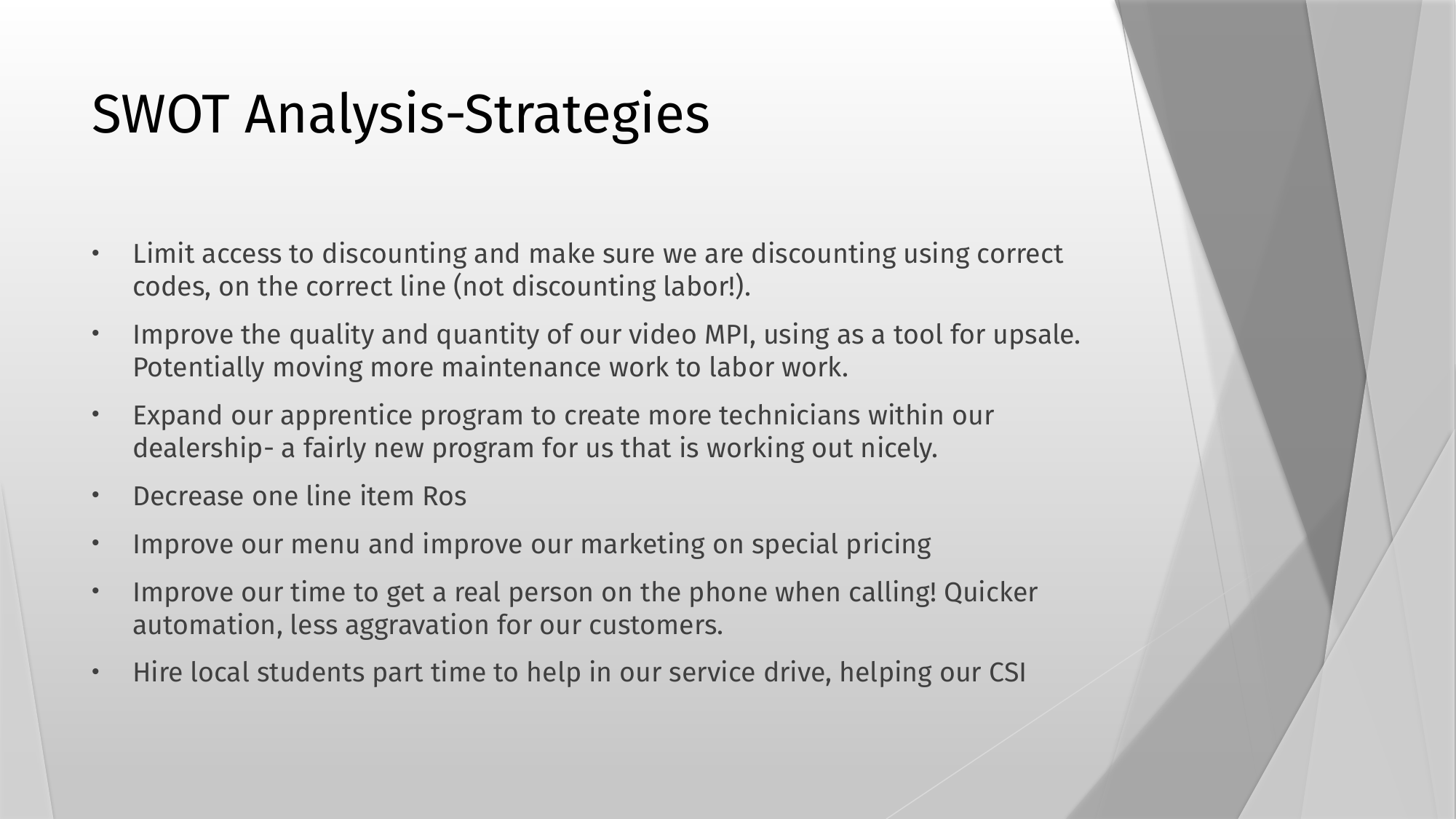

# SWOT Analysis-Strategies

Limit access to discounting and make sure we are discounting using correct codes, on the correct line (not discounting labor!).
Improve the quality and quantity of our video MPI, using as a tool for upsale. Potentially moving more maintenance work to labor work.
Expand our apprentice program to create more technicians within our dealership- a fairly new program for us that is working out nicely.
Decrease one line item Ros
Improve our menu and improve our marketing on special pricing
Improve our time to get a real person on the phone when calling! Quicker automation, less aggravation for our customers.
Hire local students part time to help in our service drive, helping our CSI